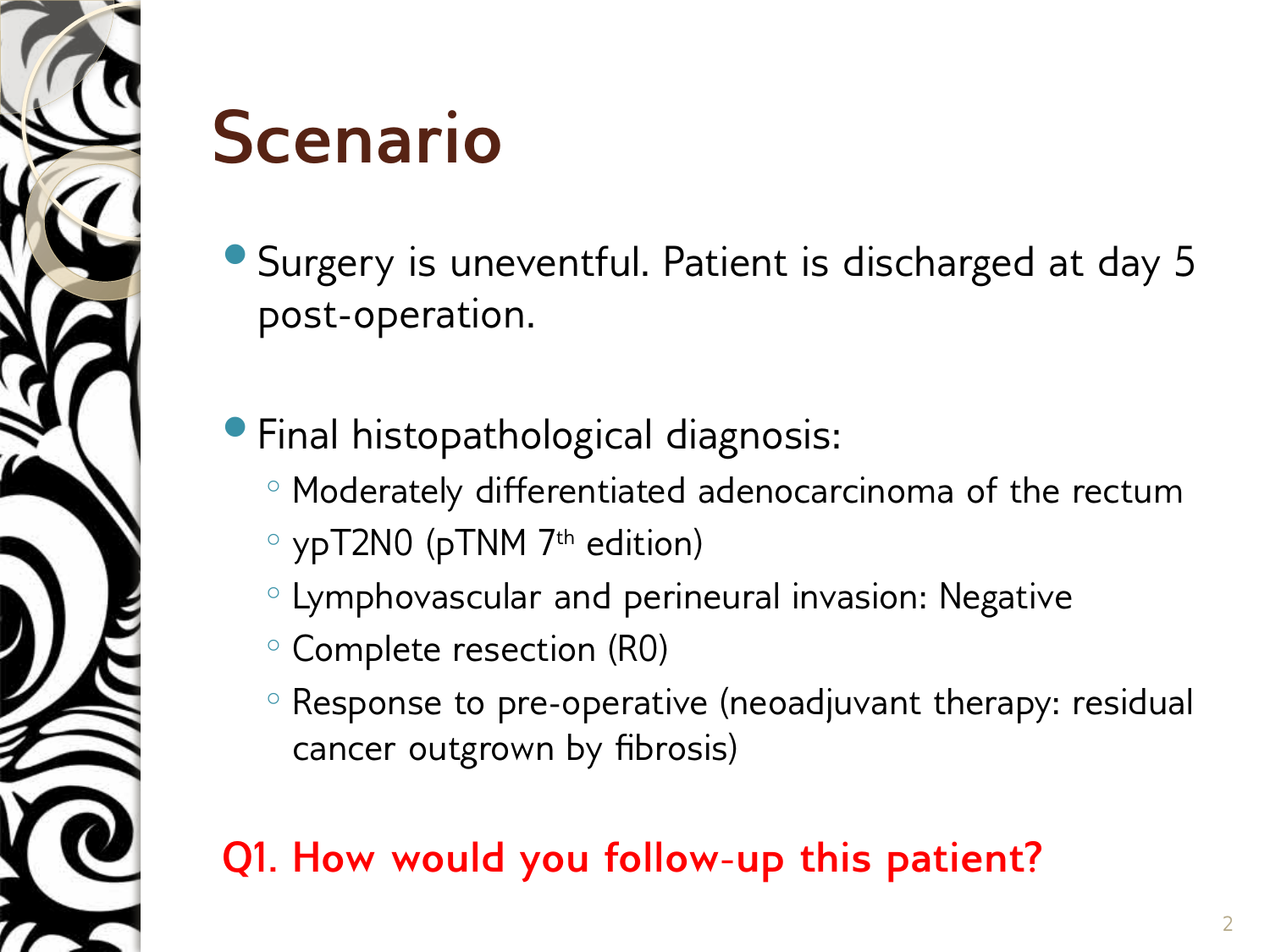

# Scenario
Surgery is uneventful. Patient is discharged at day 5 post-operation.

Final histopathological diagnosis:
Moderately differentiated adenocarcinoma of the rectum
ypT2N0 (pTNM 7th edition)
Lymphovascular and perineural invasion: Negative
Complete resection (R0)
Response to pre-operative (neoadjuvant therapy: residual cancer outgrown by fibrosis)

Q1. How would you follow-up this patient?

2